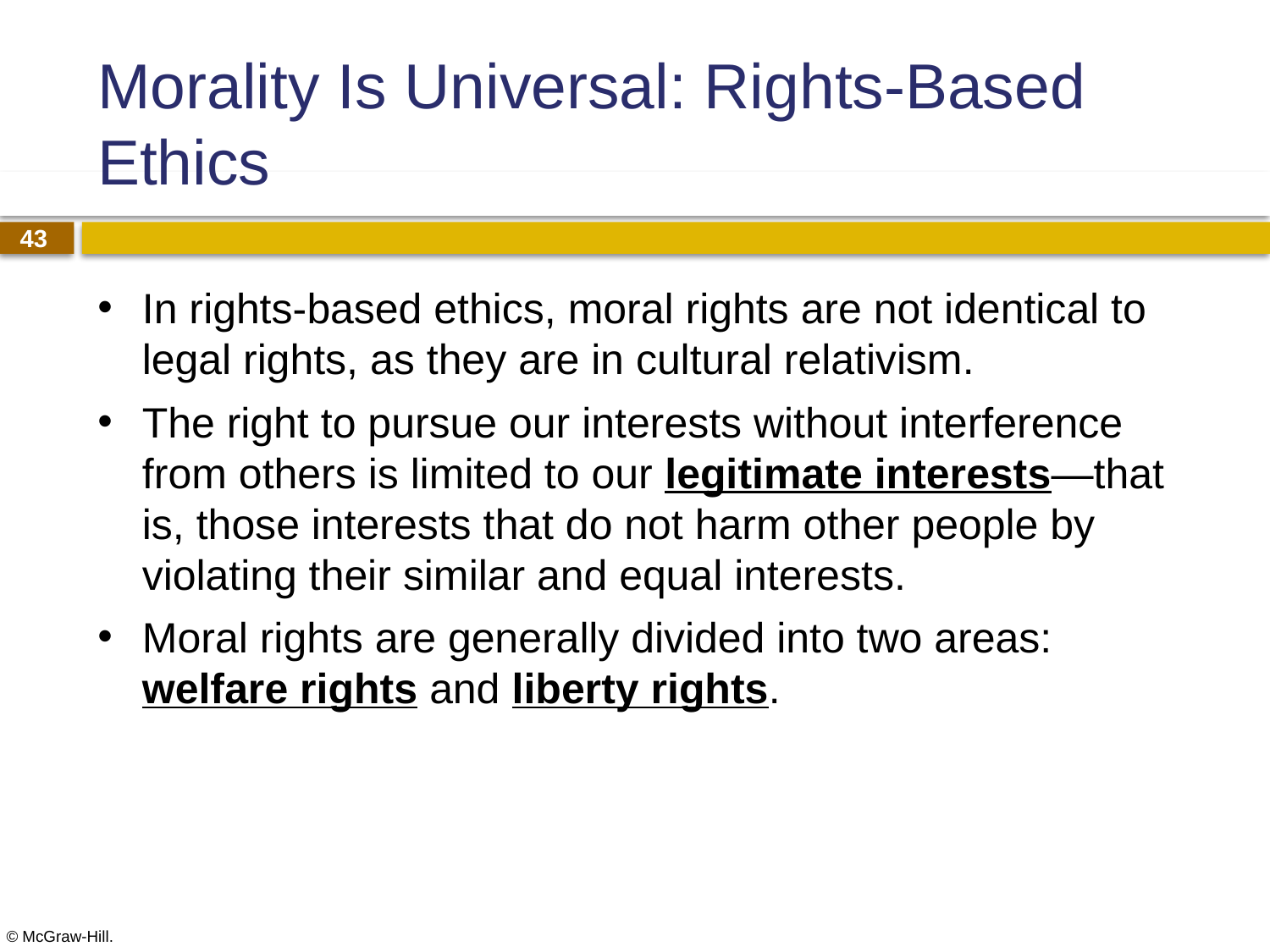

# Morality Is Universal: Rights-Based Ethics
In rights-based ethics, moral rights are not identical to legal rights, as they are in cultural relativism.
The right to pursue our interests without interference from others is limited to our legitimate interests—that is, those interests that do not harm other people by violating their similar and equal interests.
Moral rights are generally divided into two areas: welfare rights and liberty rights.